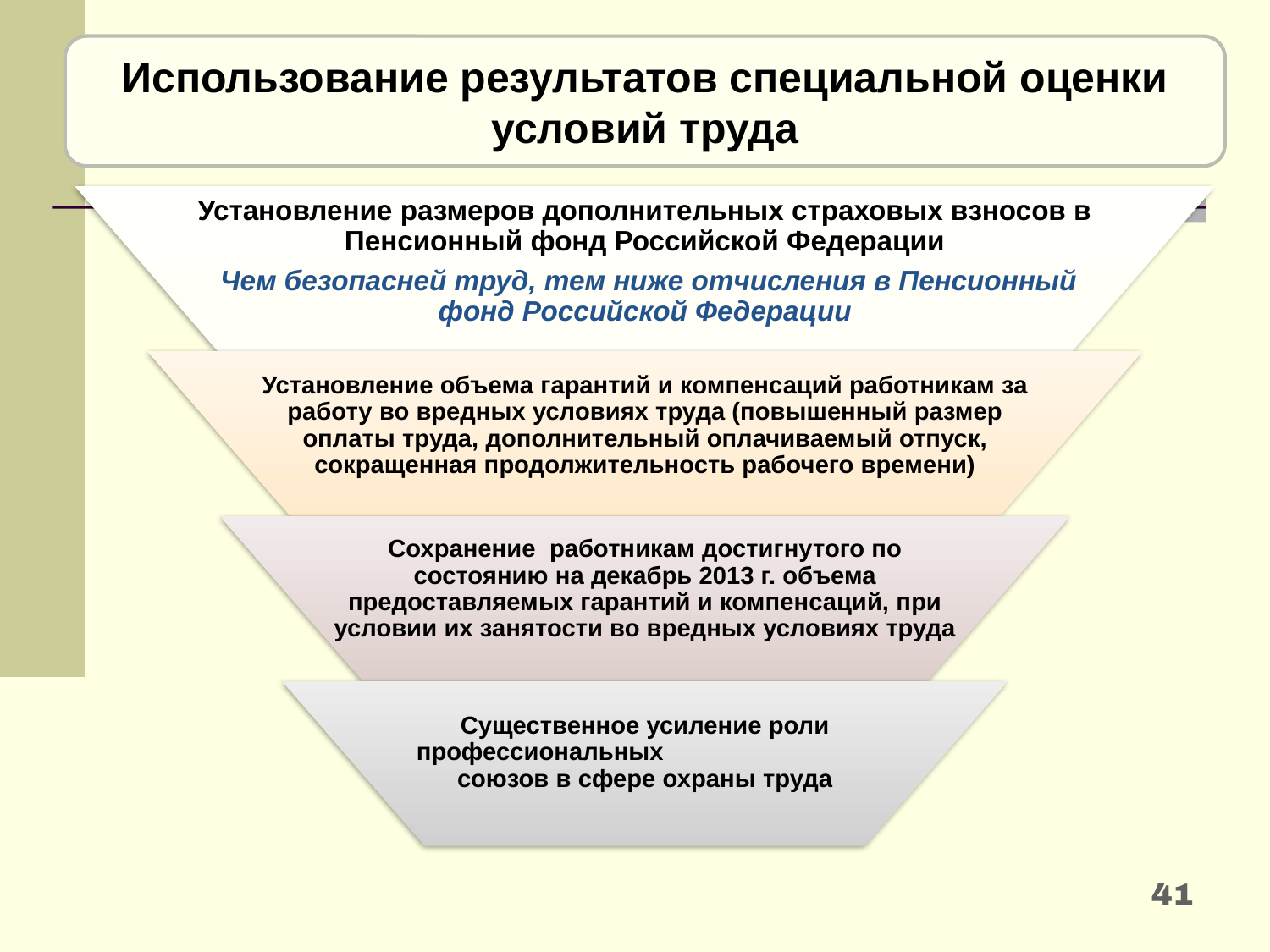

Использование результатов специальной оценки условий труда
#
Установление размеров дополнительных страховых взносов в Пенсионный фонд Российской Федерации
 Чем безопасней труд, тем ниже отчисления в Пенсионный фонд Российской Федерации
Установление объема гарантий и компенсаций работникам за работу во вредных условиях труда (повышенный размер оплаты труда, дополнительный оплачиваемый отпуск, сокращенная продолжительность рабочего времени)
Сохранение  работникам достигнутого по состоянию на декабрь 2013 г. объема предоставляемых гарантий и компенсаций, при условии их занятости во вредных условиях труда
Существенное усиление роли профессиональных                               союзов в сфере охраны труда
41